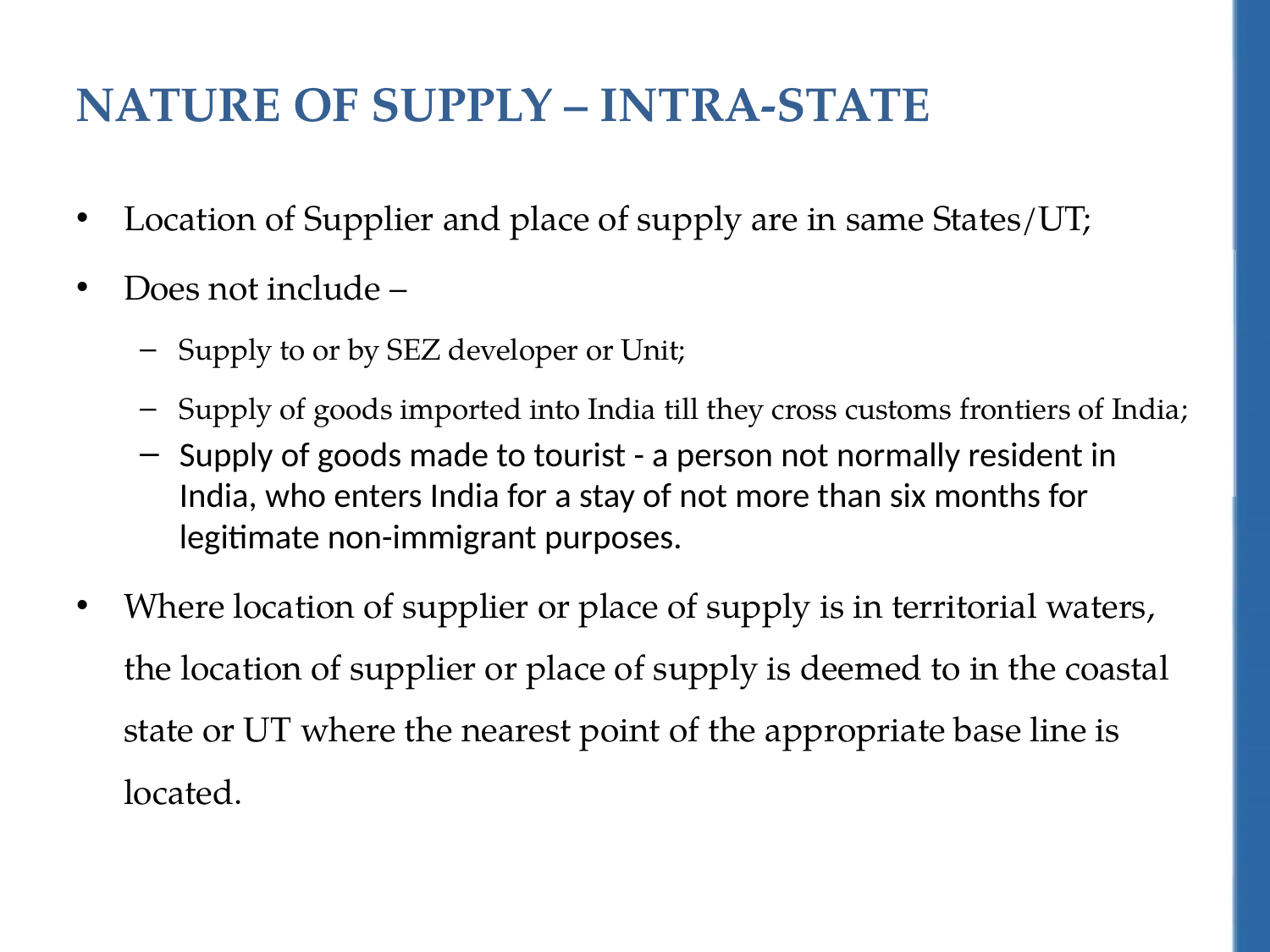

Nature of Supply – Intra-State
Location of Supplier and place of supply are in same States/UT;
Does not include –
Supply to or by SEZ developer or Unit;
Supply of goods imported into India till they cross customs frontiers of India;
Supply of goods made to tourist - a person not normally resident in India, who enters India for a stay of not more than six months for legitimate non-immigrant purposes.
Where location of supplier or place of supply is in territorial waters, the location of supplier or place of supply is deemed to in the coastal state or UT where the nearest point of the appropriate base line is located.